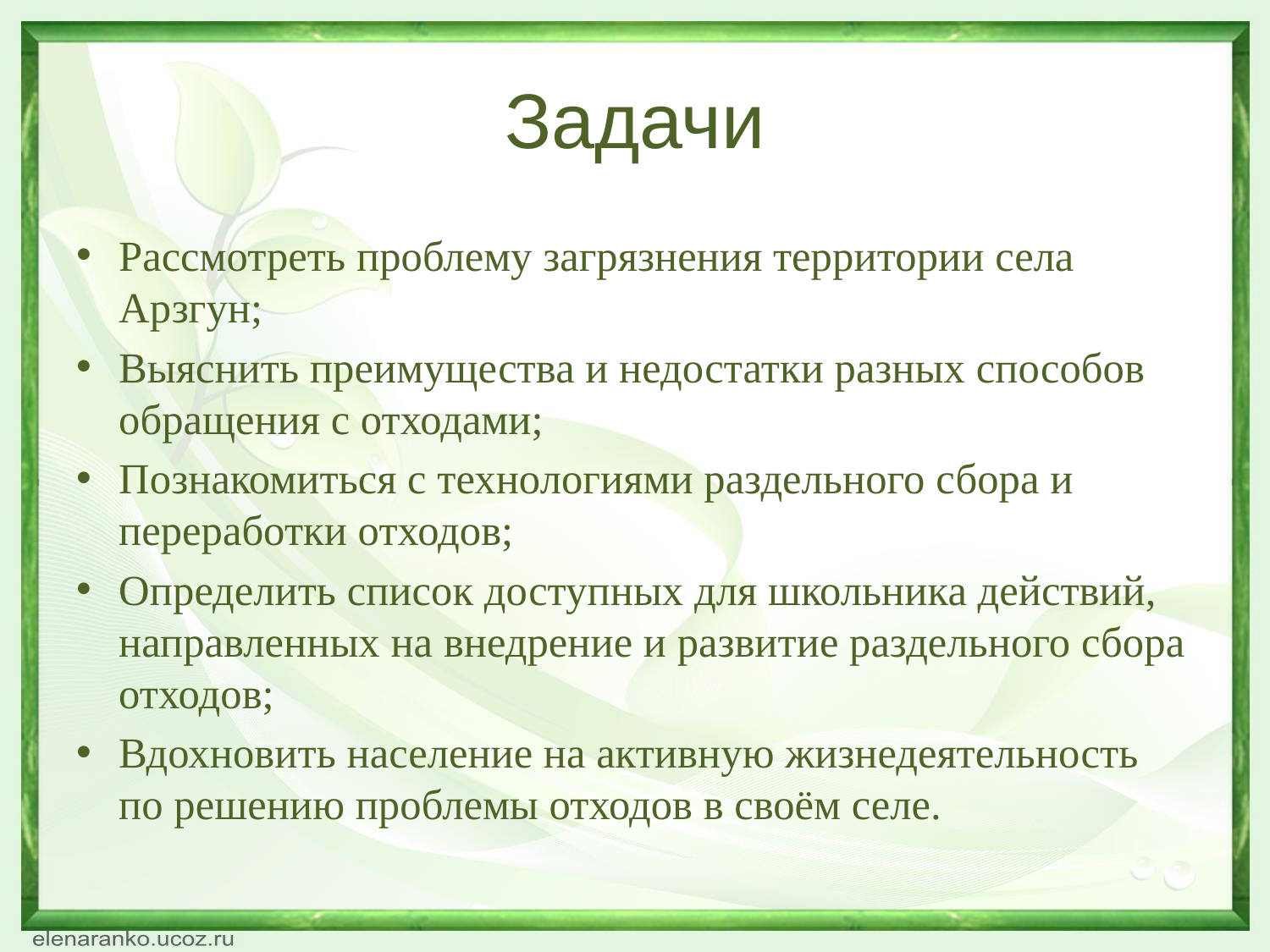

# Задачи
Рассмотреть проблему загрязнения территории села Арзгун;
Выяснить преимущества и недостатки разных способов обращения с отходами;
Познакомиться с технологиями раздельного сбора и переработки отходов;
Определить список доступных для школьника действий, направленных на внедрение и развитие раздельного сбора отходов;
Вдохновить население на активную жизнедеятельность по решению проблемы отходов в своём селе.